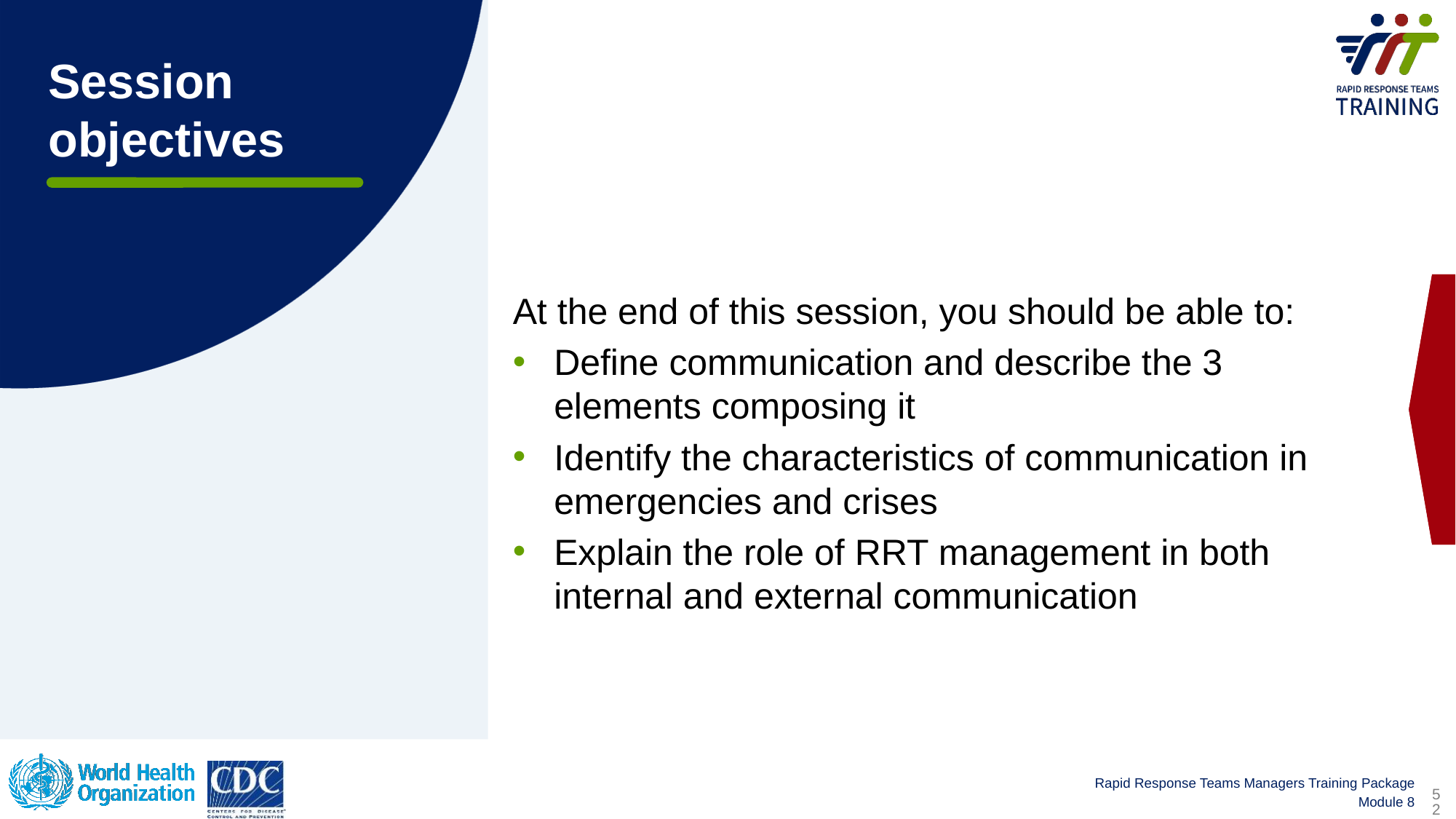

Session objectives

At the end of this session, you should be able to:
Define communication and describe the 3 elements composing it
Identify the characteristics of communication in emergencies and crises
Explain the role of RRT management in both internal and external communication
52